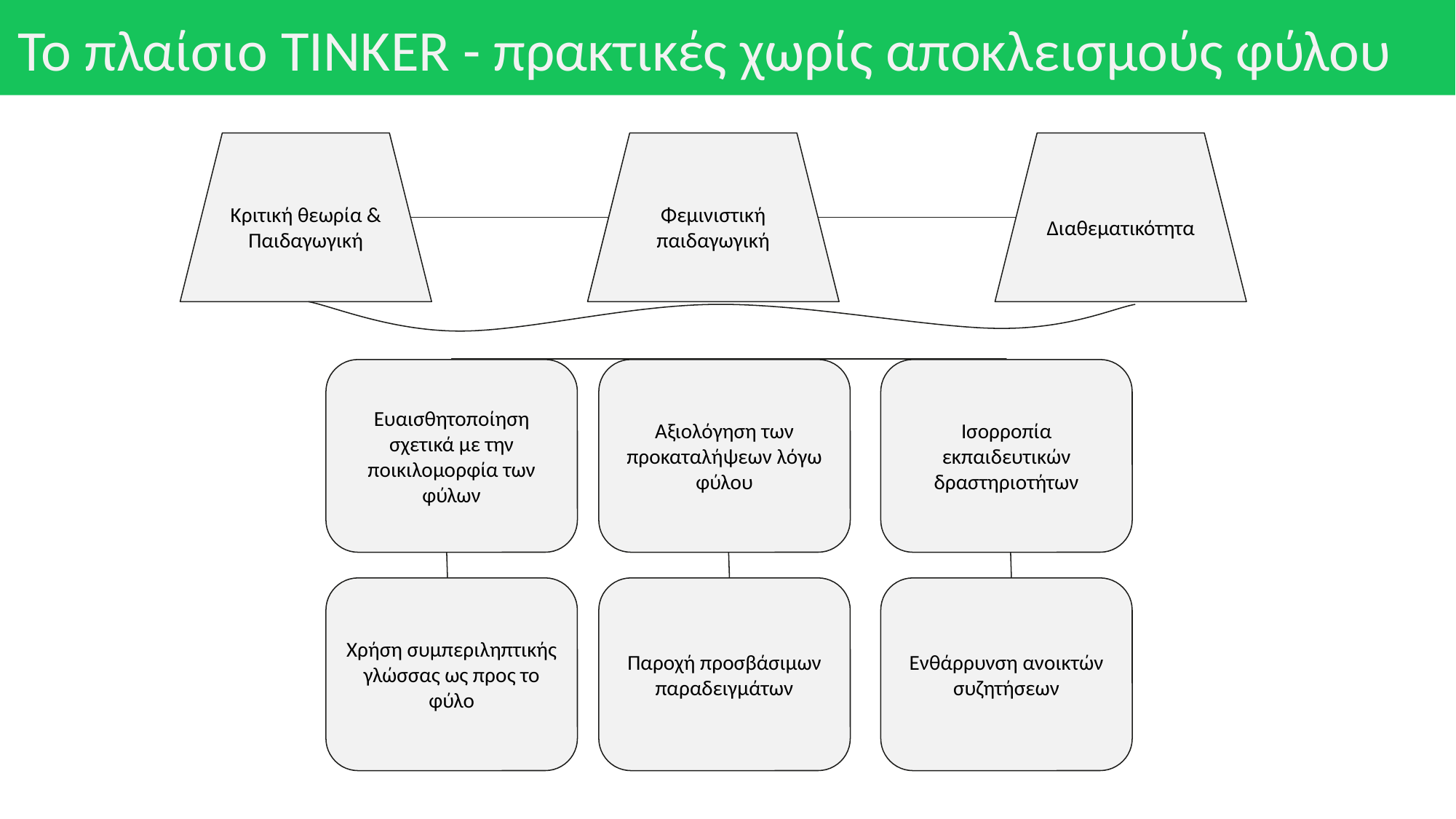

# Το πλαίσιο TINKER - πρακτικές χωρίς αποκλεισμούς φύλου
Κριτική θεωρία & Παιδαγωγική
Φεμινιστική παιδαγωγική
Διαθεματικότητα

Ευαισθητοποίηση σχετικά με την ποικιλομορφία των φύλων
Αξιολόγηση των προκαταλήψεων λόγω φύλου
Ισορροπία εκπαιδευτικών δραστηριοτήτων
Χρήση συμπεριληπτικής γλώσσας ως προς το φύλο
Παροχή προσβάσιμων παραδειγμάτων
Ενθάρρυνση ανοικτών συζητήσεων